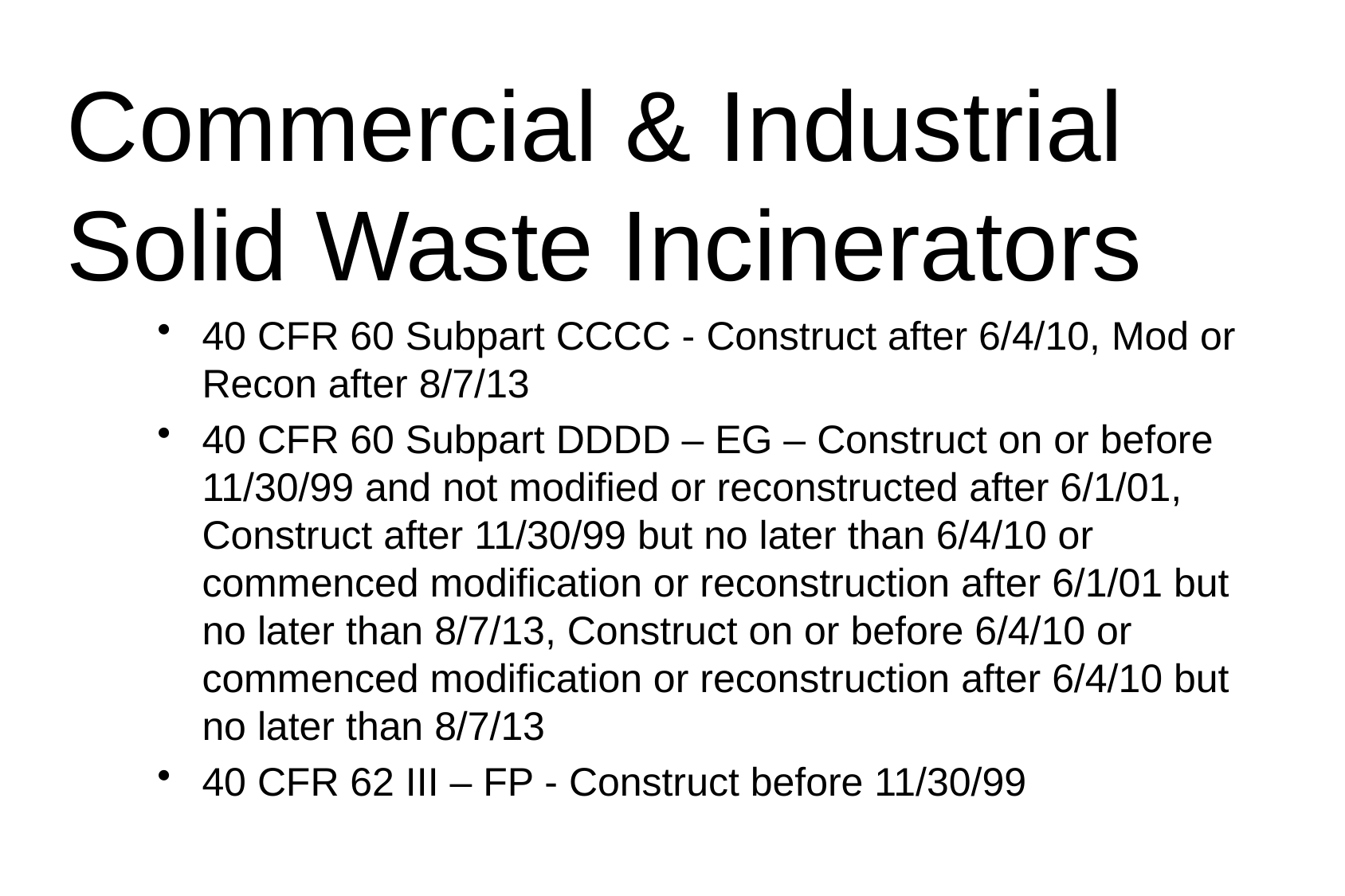

# Commercial & Industrial Solid Waste Incinerators

40 CFR 60 Subpart CCCC - Construct after 6/4/10, Mod or Recon after 8/7/13
40 CFR 60 Subpart DDDD – EG – Construct on or before 11/30/99 and not modified or reconstructed after 6/1/01,  Construct after 11/30/99 but no later than 6/4/10 or commenced modification or reconstruction after 6/1/01 but no later than 8/7/13, Construct on or before 6/4/10 or commenced modification or reconstruction after 6/4/10 but no later than 8/7/13
40 CFR 62 III – FP - Construct before 11/30/99